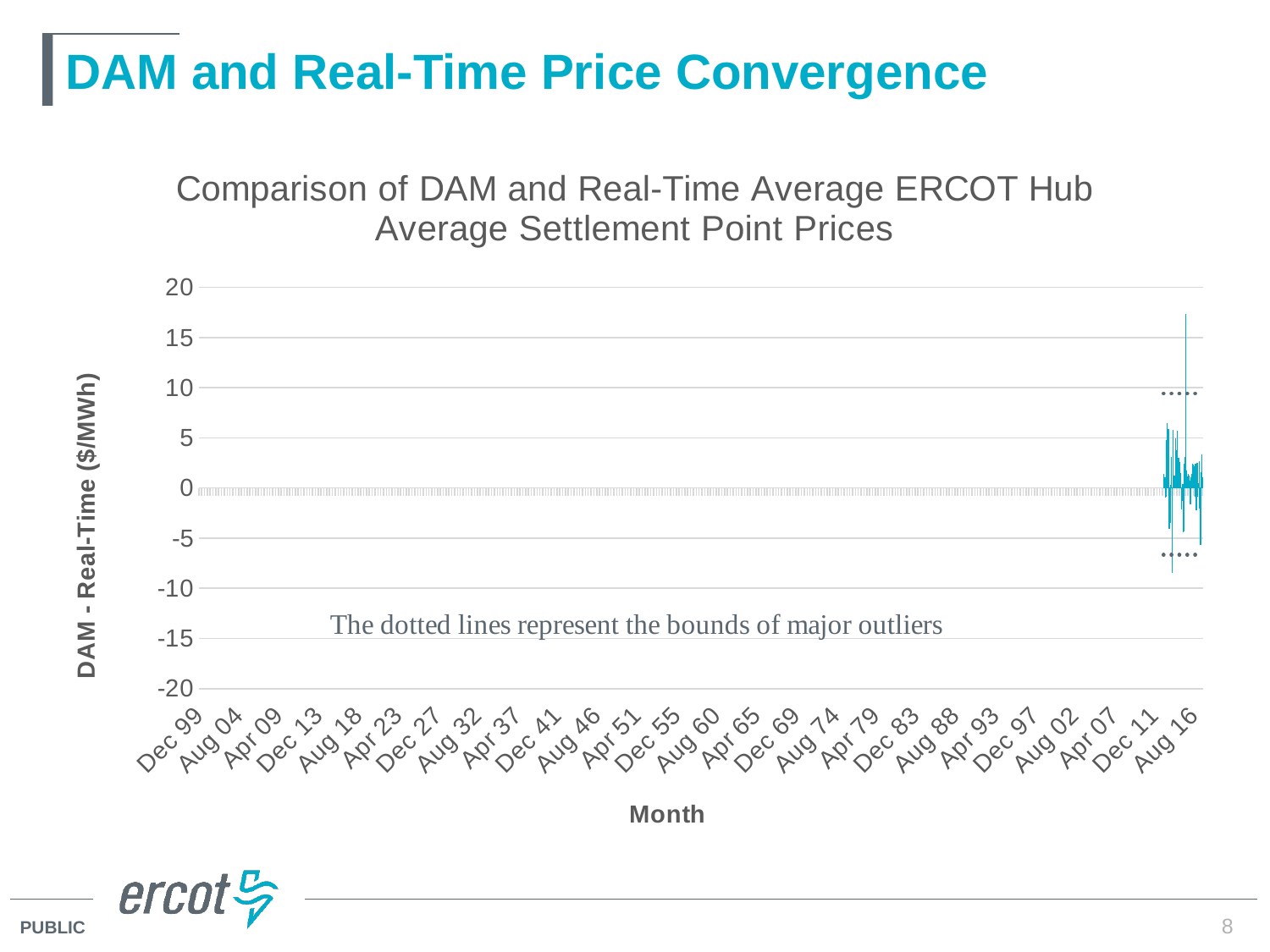

# DAM and Real-Time Price Convergence

### Chart: Comparison of DAM and Real-Time Average ERCOT Hub Average Settlement Point Prices

| Category | DAM-RT | DAM-RT Upper Outer Fence | DAM-RT Lower Outer Fence |
|---|---|---|---|
| 41275 | 1.370000000000001 | 9.424999999999997 | -6.675000000000002 |
| 41306 | 0.8300000000000018 | 9.424999999999997 | -6.675000000000002 |
| 41334 | 0.990000000000002 | 9.424999999999997 | -6.675000000000002 |
| 41365 | -0.8700000000000045 | 9.424999999999997 | -6.675000000000002 |
| 41395 | 4.760000000000002 | 9.424999999999997 | -6.675000000000002 |
| 41426 | 6.390000000000001 | 9.424999999999997 | -6.675000000000002 |
| 41456 | 2.4099999999999966 | 9.424999999999997 | -6.675000000000002 |
| 41487 | 5.8799999999999955 | 9.424999999999997 | -6.675000000000002 |
| 41518 | -4.009999999999998 | 9.424999999999997 | -6.675000000000002 |
| 41548 | -3.510000000000005 | 9.424999999999997 | -6.675000000000002 |
| 41579 | 0.3100000000000023 | 9.424999999999997 | -6.675000000000002 |
| 41609 | 3.049999999999997 | 9.424999999999997 | -6.675000000000002 |
| 41640 | -8.409999999999997 | 9.424999999999997 | -6.675000000000002 |
| 41671 | 5.780000000000001 | 9.424999999999997 | -6.675000000000002 |
| 41699 | 0.0 | 9.424999999999997 | -6.675000000000002 |
| 41730 | 1.2199999999999989 | 9.424999999999997 | -6.675000000000002 |
| 41760 | 0.29999999999999716 | 9.424999999999997 | -6.675000000000002 |
| 41791 | 4.880000000000003 | 9.424999999999997 | -6.675000000000002 |
| 41821 | 3.729999999999997 | 9.424999999999997 | -6.675000000000002 |
| 41852 | 5.68 | 9.424999999999997 | -6.675000000000002 |
| 41883 | 1.4699999999999989 | 9.424999999999997 | -6.675000000000002 |
| 41913 | 2.980000000000004 | 9.424999999999997 | -6.675000000000002 |
| 41944 | 2.6299999999999955 | 9.424999999999997 | -6.675000000000002 |
| 41974 | 1.3200000000000003 | 9.424999999999997 | -6.675000000000002 |
| 42005 | 1.4600000000000009 | 9.424999999999997 | -6.675000000000002 |
| 42036 | -2.1199999999999974 | 9.424999999999997 | -6.675000000000002 |
| 42064 | -1.25 | 9.424999999999997 | -6.675000000000002 |
| 42095 | 0.3299999999999983 | 9.424999999999997 | -6.675000000000002 |
| 42125 | -4.359999999999999 | 9.424999999999997 | -6.675000000000002 |
| 42156 | 2.419999999999998 | 9.424999999999997 | -6.675000000000002 |
| 42186 | 3.09 | 9.424999999999997 | -6.675000000000002 |
| 42217 | 17.28 | 9.424999999999997 | -6.675000000000002 |
| 42248 | 1.6699999999999982 | 9.424999999999997 | -6.675000000000002 |
| 42278 | 1.1400000000000006 | 9.424999999999997 | -6.675000000000002 |
| 42309 | 0.6099999999999994 | 9.424999999999997 | -6.675000000000002 |
| 42339 | 1.3699999999999974 | 9.424999999999997 | -6.675000000000002 |
| 42370 | 1.2099999999999973 | 9.424999999999997 | -6.675000000000002 |
| 42401 | 0.6699999999999999 | 9.424999999999997 | -6.675000000000002 |
| 42430 | -1.5499999999999972 | 9.424999999999997 | -6.675000000000002 |
| 42461 | 0.990000000000002 | 9.424999999999997 | -6.675000000000002 |
| 42491 | 1.3699999999999974 | 9.424999999999997 | -6.675000000000002 |
| 42522 | 2.3599999999999994 | 9.424999999999997 | -6.675000000000002 |
| 42552 | 2.0 | 9.424999999999997 | -6.675000000000002 |
| 42583 | 2.1400000000000006 | 9.424999999999997 | -6.675000000000002 |
| 42614 | -0.7800000000000011 | 9.424999999999997 | -6.675000000000002 |
| 42644 | 2.3599999999999994 | 9.424999999999997 | -6.675000000000002 |
| 42675 | -2.16 | 9.424999999999997 | -6.675000000000002 |
| 42705 | 2.4899999999999984 | 9.424999999999997 | -6.675000000000002 |
| 42736 | -0.7800000000000011 | 9.424999999999997 | -6.675000000000002 |
| 42767 | 0.41999999999999815 | 9.424999999999997 | -6.675000000000002 |
| 42795 | 2.66 | 9.424999999999997 | -6.675000000000002 |
| 42826 | -2.0 | 9.424999999999997 | -6.675000000000002 |
| 42856 | -5.609999999999996 | 9.424999999999997 | -6.675000000000002 |
| 42887 | 1.5399999999999991 | 9.424999999999997 | -6.675000000000002 |
| 42917 | 3.3400000000000034 | 9.424999999999997 | -6.675000000000002 |
| 42948 | 1.0199999999999996 | 9.424999999999997 | -6.675000000000002 |
8